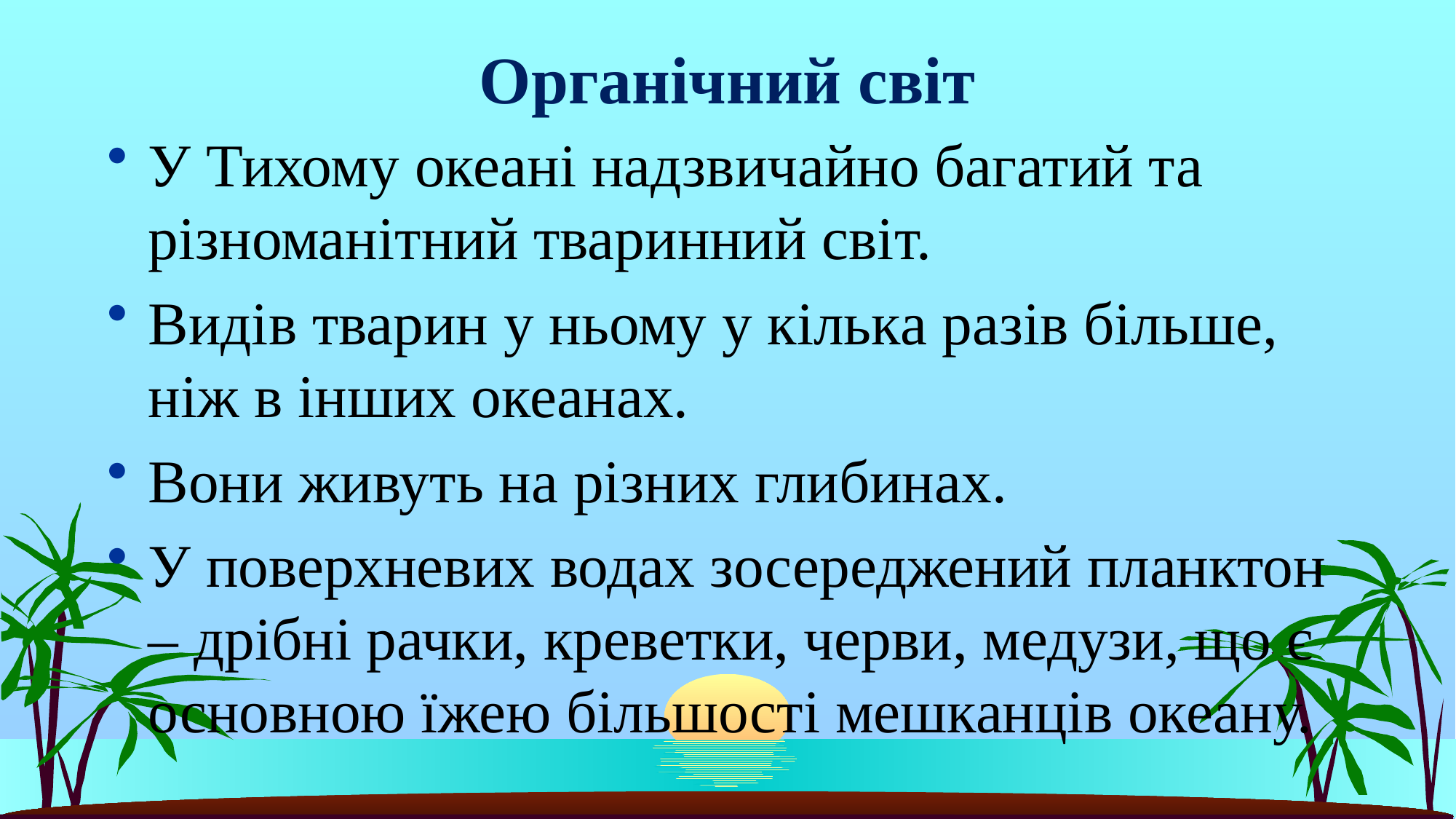

# Органічний світ
У Тихому океані надзвичайно багатий та різноманітний тваринний світ.
Видів тварин у ньому у кілька разів більше, ніж в інших океанах.
Вони живуть на різних глибинах.
У поверхневих водах зосереджений планктон – дрібні рачки, креветки, черви, медузи, що є основною їжею більшості мешканців океану.